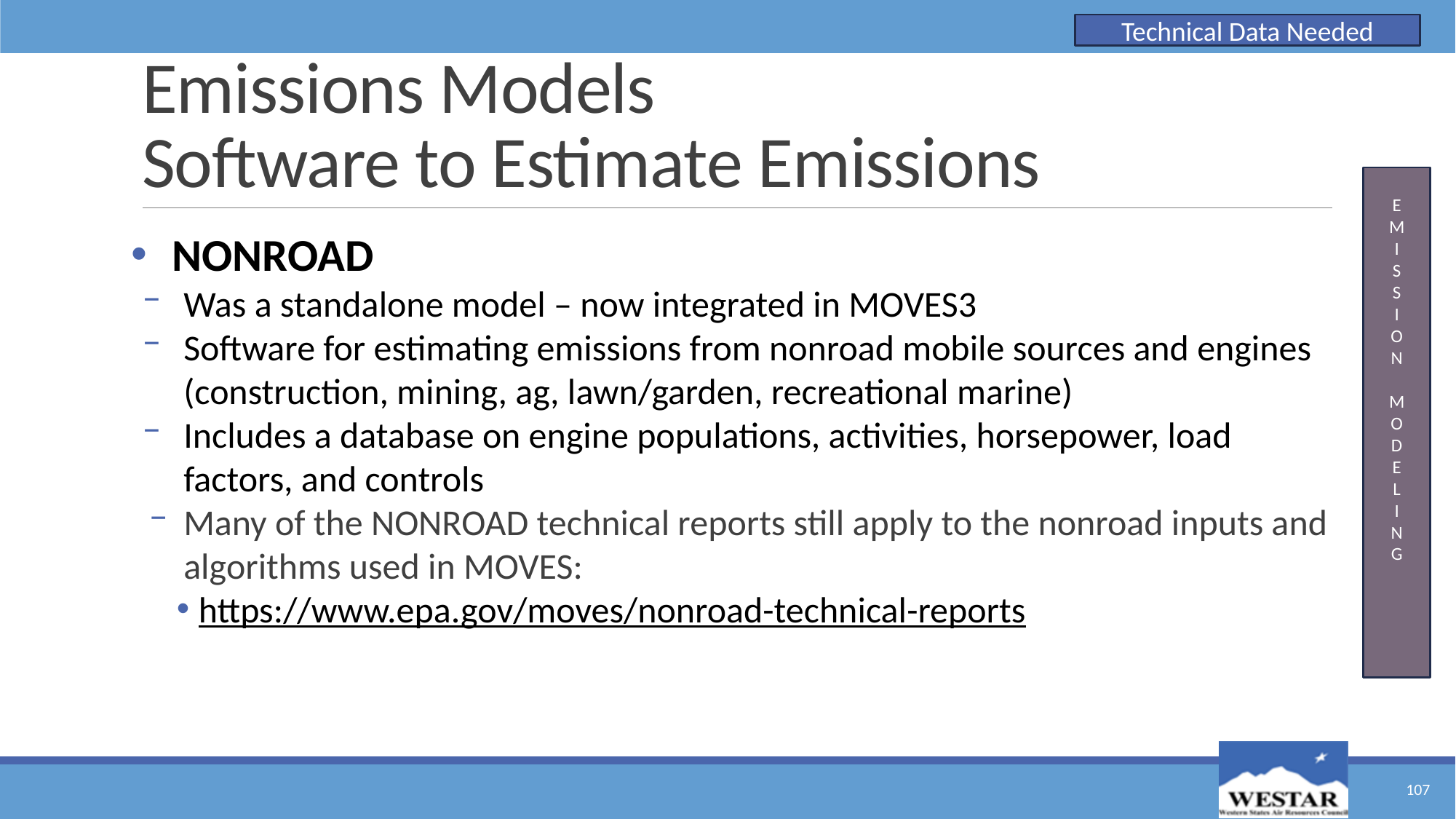

Technical Data Needed
# Emissions Models
Software to Estimate Emissions
E
M
I
S
S
I
O
N

M
O
D
E
L
I
N
G

NONROAD
Was a standalone model – now integrated in MOVES3
Software for estimating emissions from nonroad mobile sources and engines (construction, mining, ag, lawn/garden, recreational marine)
Includes a database on engine populations, activities, horsepower, load factors, and controls
Many of the NONROAD technical reports still apply to the nonroad inputs and algorithms used in MOVES:
https://www.epa.gov/moves/nonroad-technical-reports

107